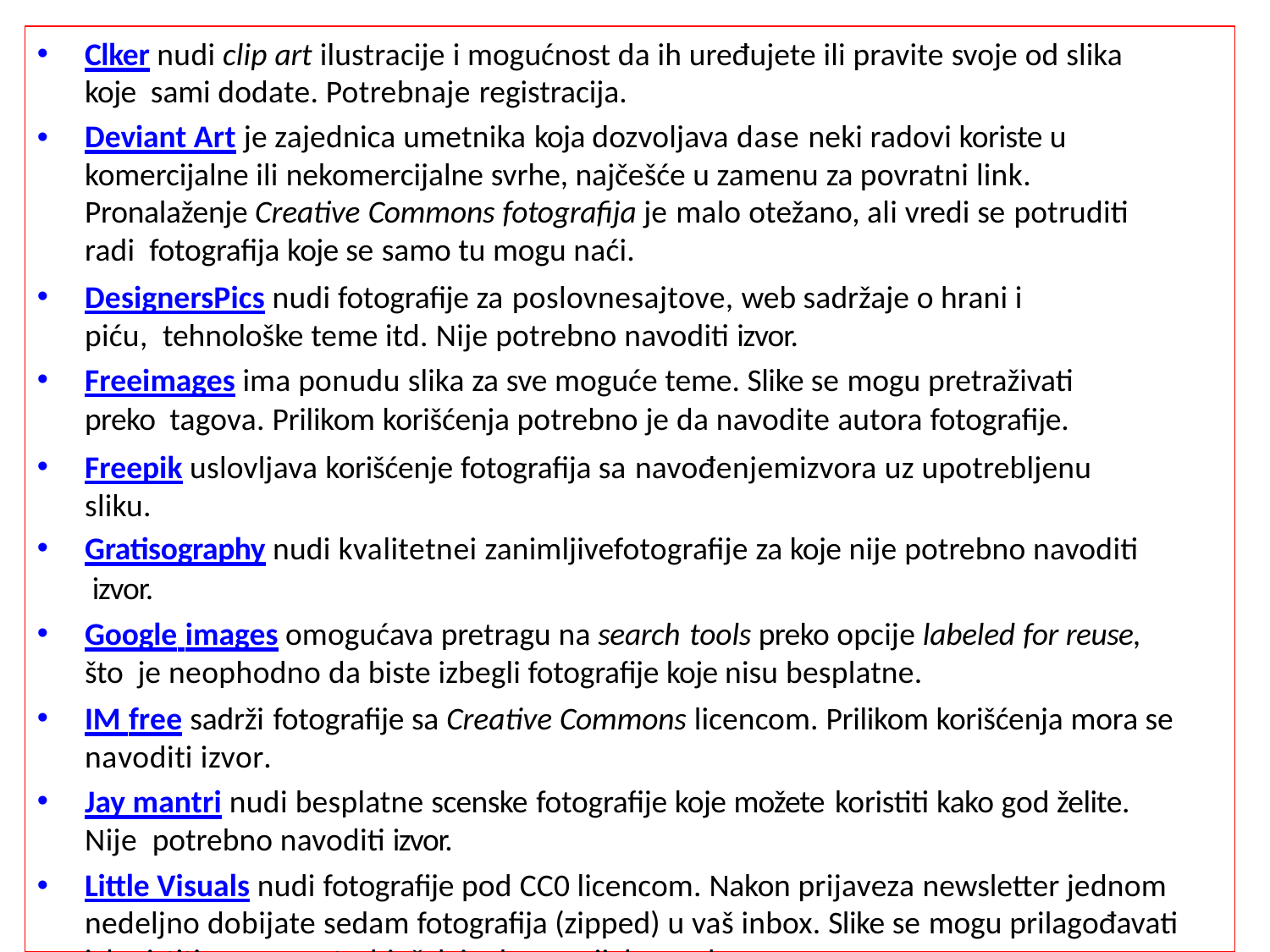

Clker nudi clip art ilustracije i mogućnost da ih uređujete ili pravite svoje od slika koje  sami dodate. Potrebnaje registracija.
Deviant Art je zajednica umetnika koja dozvoljava dase neki radovi koriste u  komercijalne ili nekomercijalne svrhe, najčešće u zamenu za povratni link.  Pronalaženje Creative Commons fotografija je malo otežano, ali vredi se potruditi radi  fotografija koje se samo tu mogu naći.
DesignersPics nudi fotografije za poslovnesajtove, web sadržaje o hrani i piću,  tehnološke teme itd. Nije potrebno navoditi izvor.
Freeimages ima ponudu slika za sve moguće teme. Slike se mogu pretraživati preko  tagova. Prilikom korišćenja potrebno je da navodite autora fotografije.
Freepik uslovljava korišćenje fotografija sa navođenjemizvora uz upotrebljenu sliku.
Gratisography nudi kvalitetnei zanimljivefotografije za koje nije potrebno navoditi  izvor.
Google images omogućava pretragu na search tools preko opcije labeled for reuse, što  je neophodno da biste izbegli fotografije koje nisu besplatne.
IM free sadrži fotografije sa Creative Commons licencom. Prilikom korišćenja mora se
navoditi izvor.
Jay mantri nudi besplatne scenske fotografije koje možete koristiti kako god želite. Nije  potrebno navoditi izvor.
Little Visuals nudi fotografije pod CC0 licencom. Nakon prijaveza newsletter jednom  nedeljno dobijate sedam fotografija (zipped) u vaš inbox. Slike se mogu prilagođavati i  koristiti prema potrebi, čak i u komercijalne svrhe.